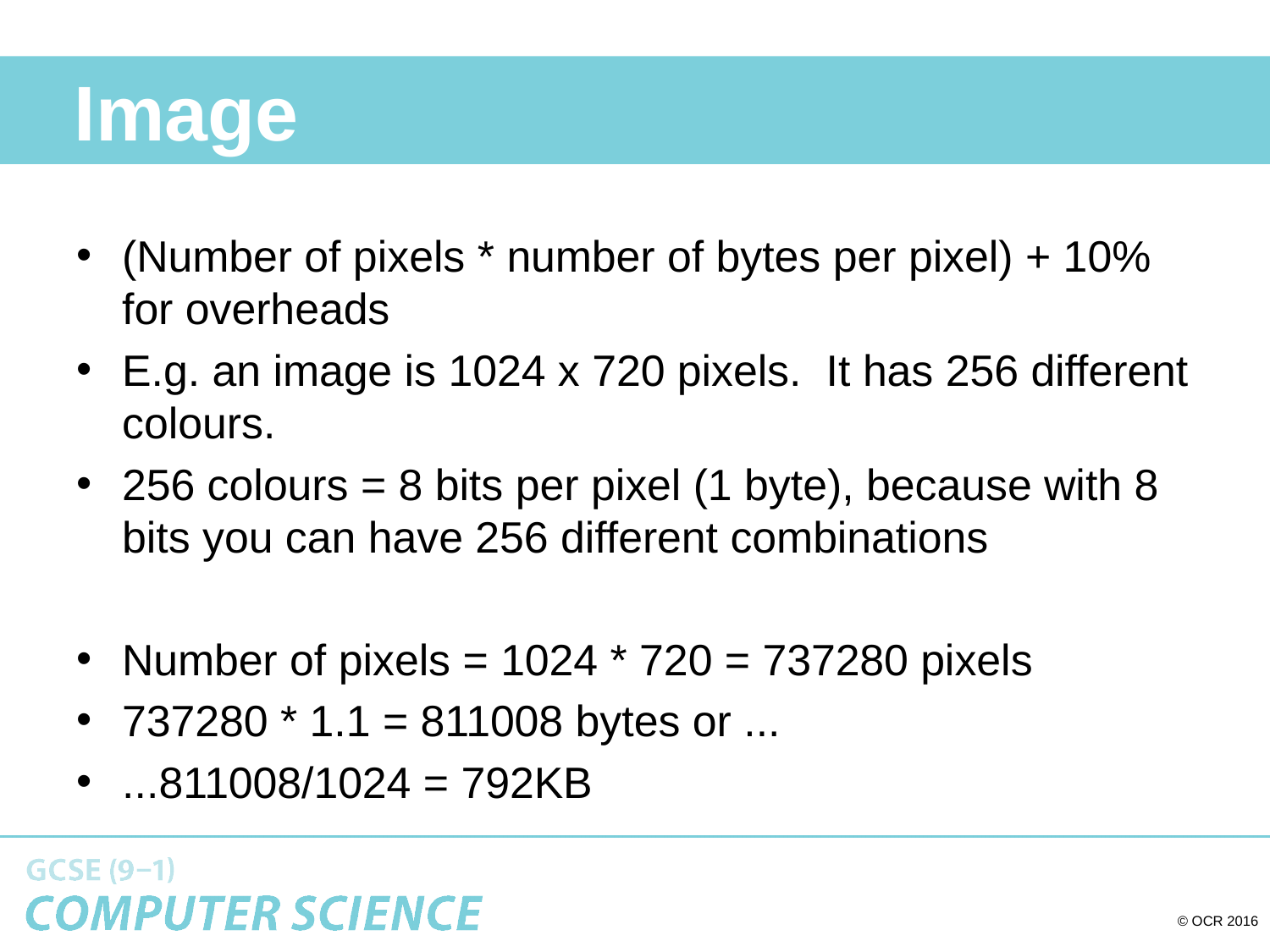

# Image
(Number of pixels * number of bytes per pixel) + 10% for overheads
E.g. an image is 1024 x 720 pixels.  It has 256 different colours.
256 colours = 8 bits per pixel (1 byte), because with 8 bits you can have 256 different combinations

Number of pixels = 1024 * 720 = 737280 pixels
737280 * 1.1 = 811008 bytes or ...
...811008/1024 = 792KB